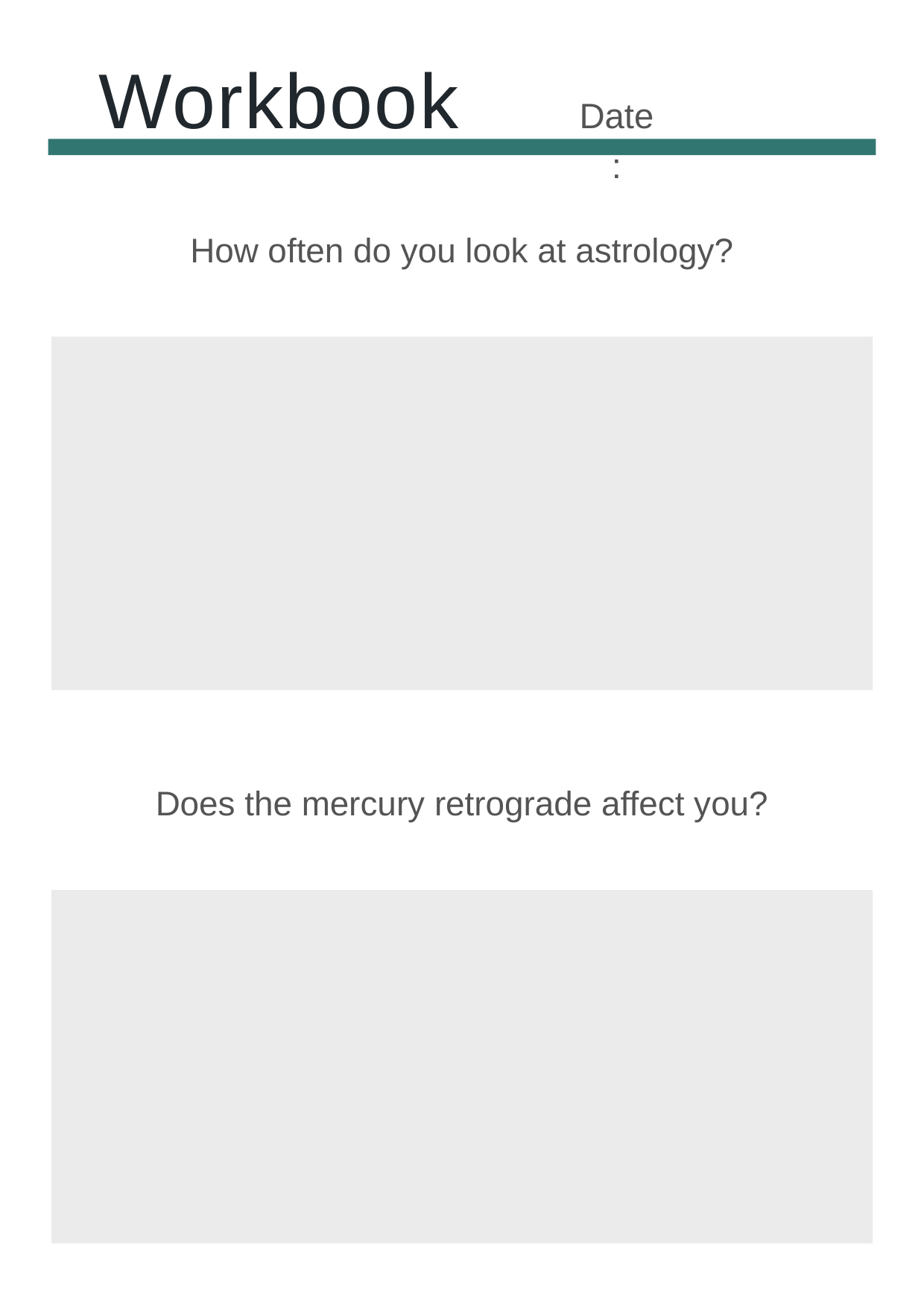

Workbook
Date:

How often do you look at astrology?

Does the mercury retrograde affect you?